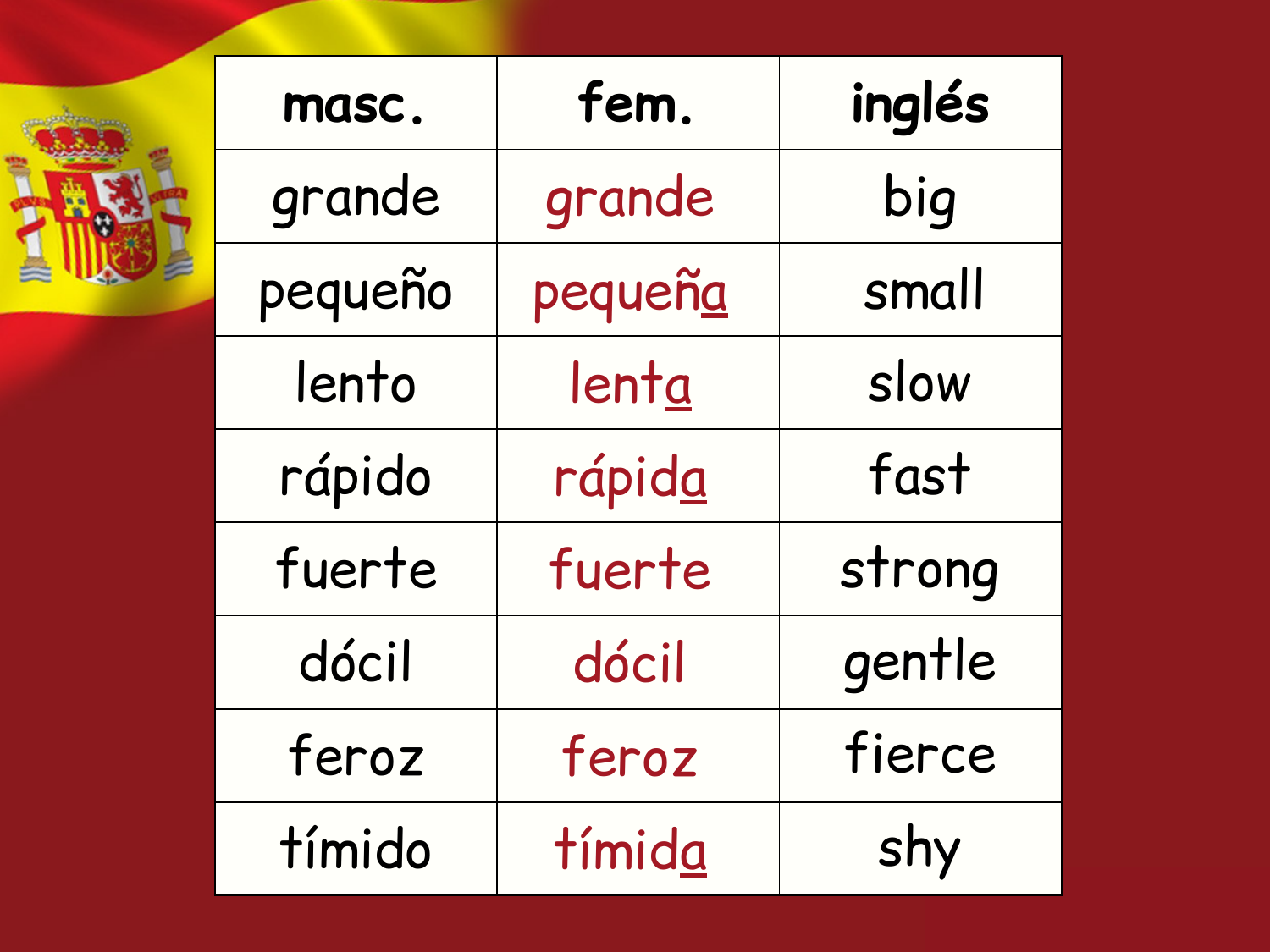

| masc. | fem. | inglés |
| --- | --- | --- |
| grande |  |  |
| pequeño |  |  |
| lento |  |  |
| rápido |  |  |
| fuerte |  |  |
| dócil |  |  |
| feroz |  |  |
| tímido |  |  |
big
grande
small
pequeña
slow
lenta
fast
rápida
strong
fuerte
gentle
dócil
fierce
feroz
shy
tímida